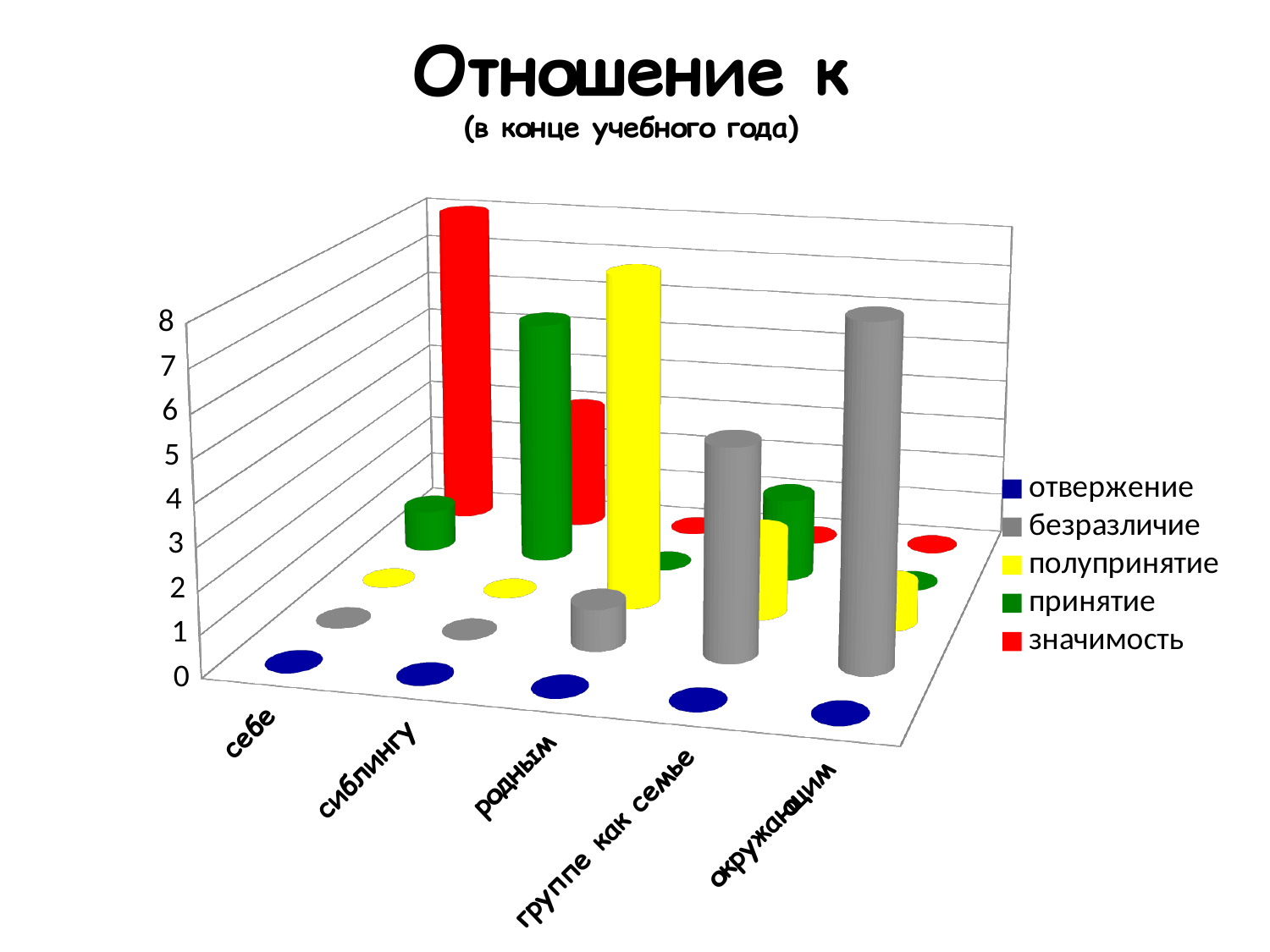

# Отношение к (в конце учебного года)

[unsupported chart]